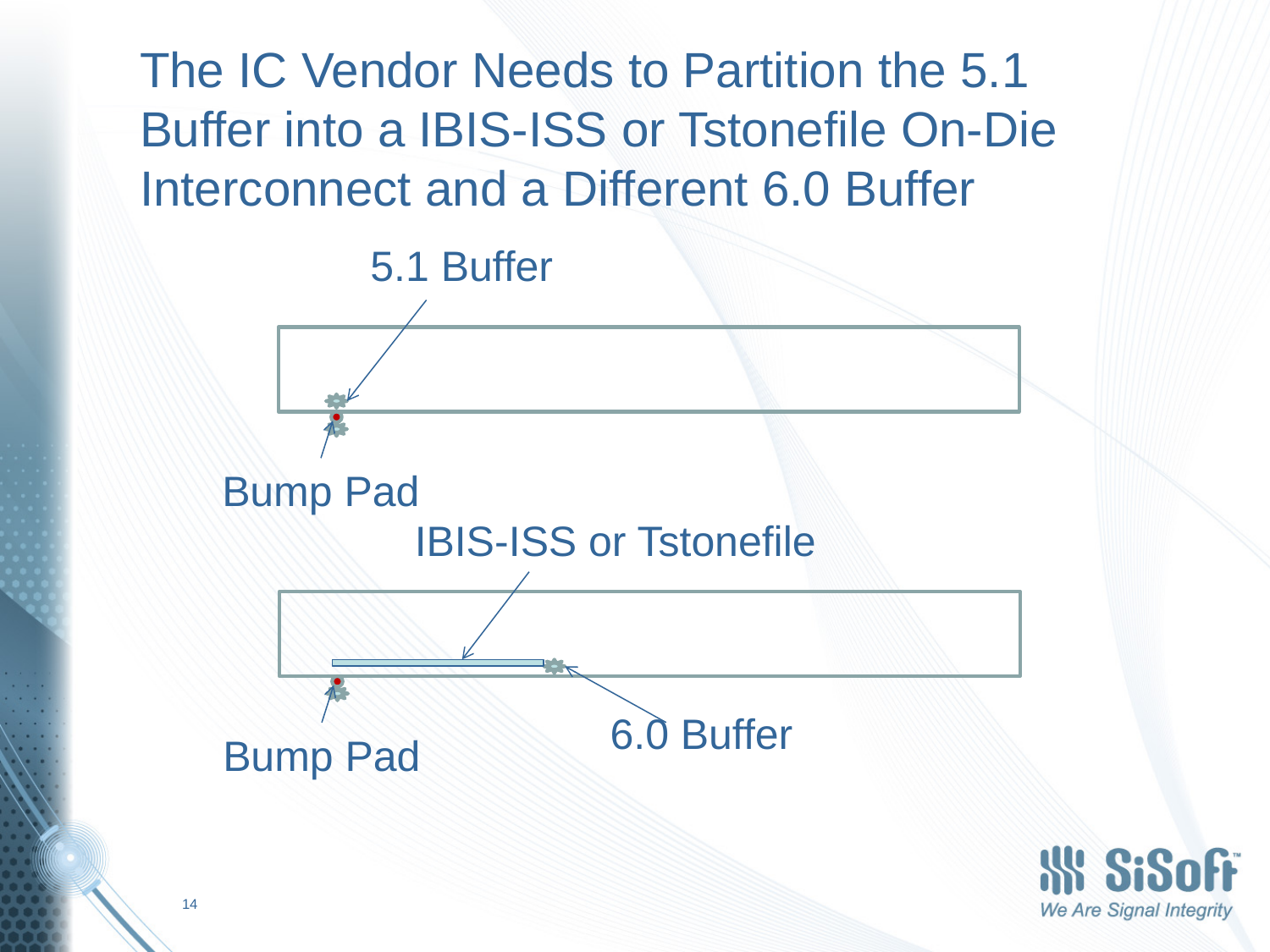

# The IC Vendor Needs to Partition the 5.1 Buffer into a IBIS-ISS or Tstonefile On-Die Interconnect and a Different 6.0 Buffer
5.1 Buffer

Bump Pad
IBIS-ISS or Tstonefile

6.0 Buffer
Bump Pad
14